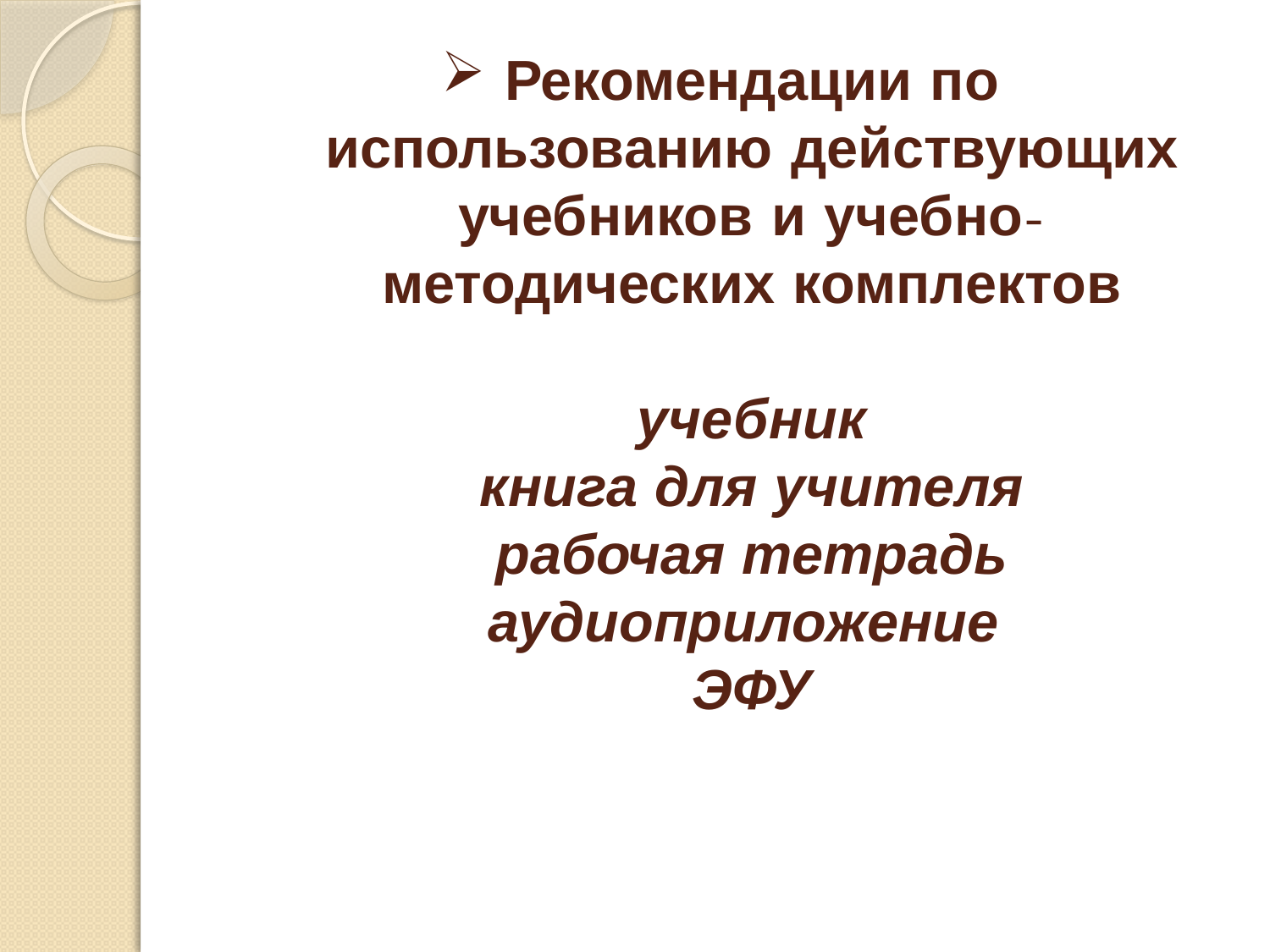

# Рекомендации по использованию действующих учебников и учебно-методических комплектов учебник книга для учителя рабочая тетрадь аудиоприложение ЭФУ